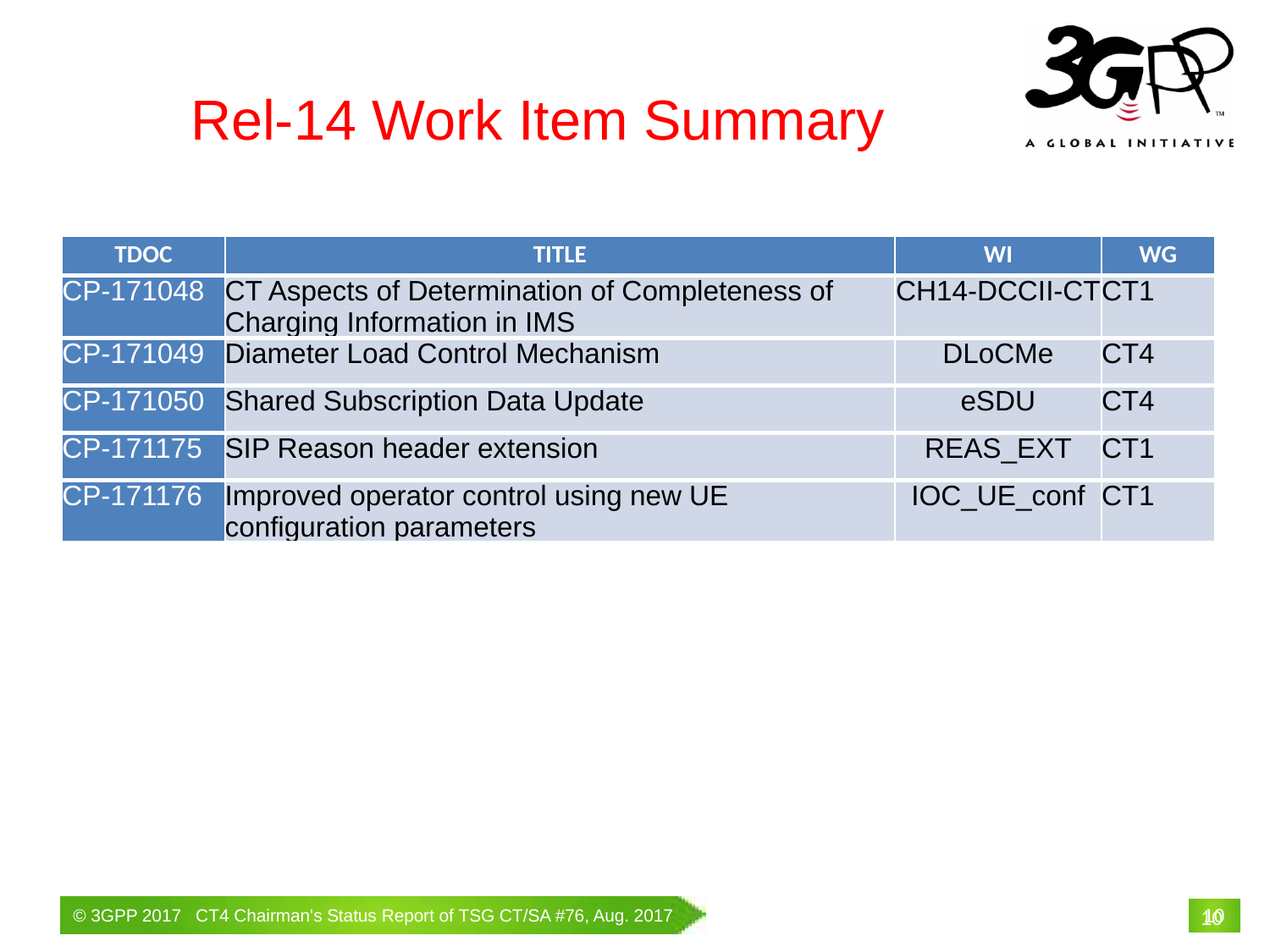

Rel-14 Work Item Summary
| TDOC | TITLE | WI | WG |
| --- | --- | --- | --- |
| CP-171048 | CT Aspects of Determination of Completeness of Charging Information in IMS | CH14-DCCII-CT | CT1 |
| CP-171049 | Diameter Load Control Mechanism | DLoCMe | CT4 |
| CP-171050 | Shared Subscription Data Update | eSDU | CT4 |
| CP-171175 | SIP Reason header extension | REAS\_EXT | CT1 |
| CP-171176 | Improved operator control using new UE configuration parameters | IOC\_UE\_conf | CT1 |

# 10